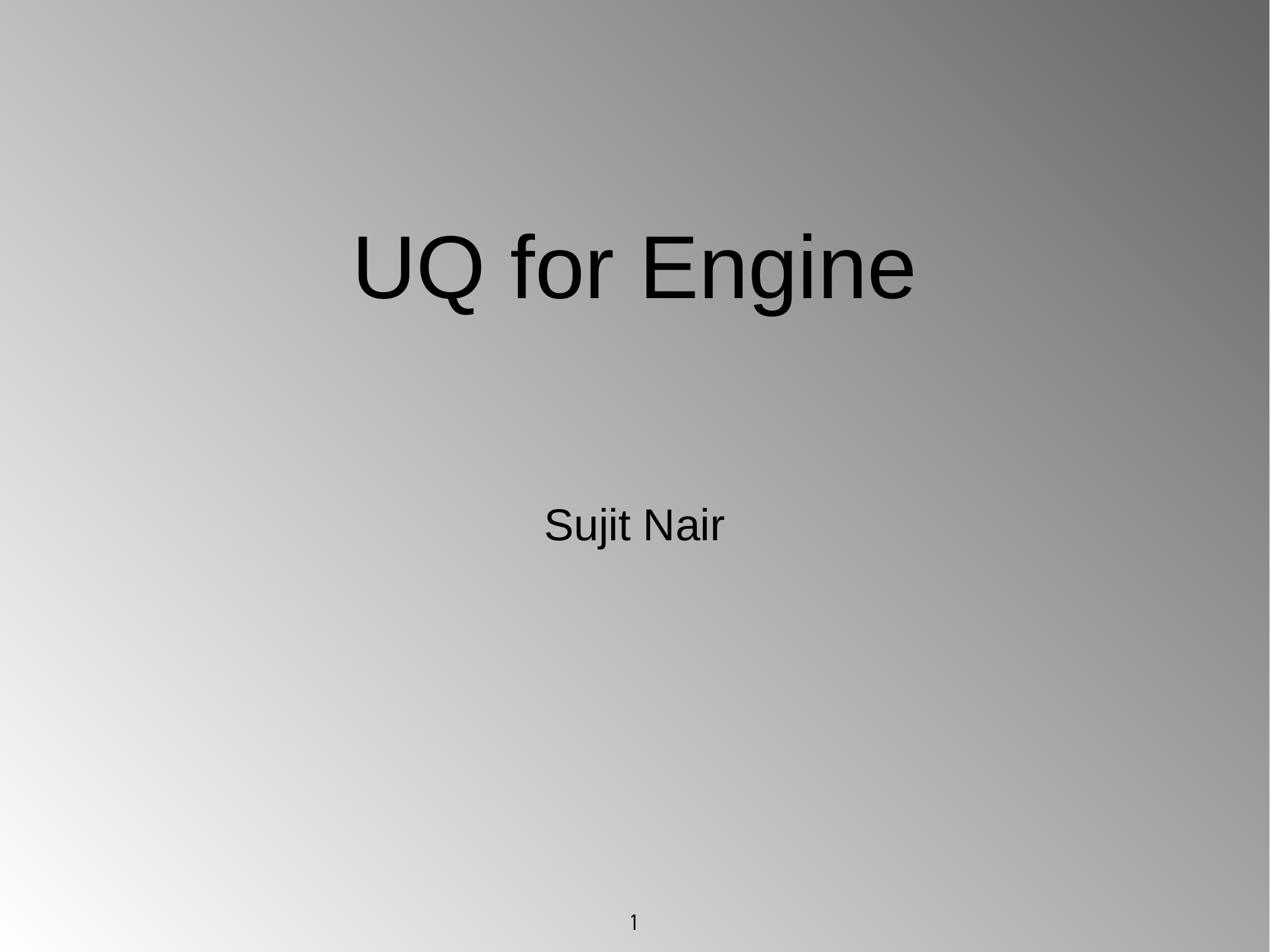

# UQ for Engine
Sujit Nair
1